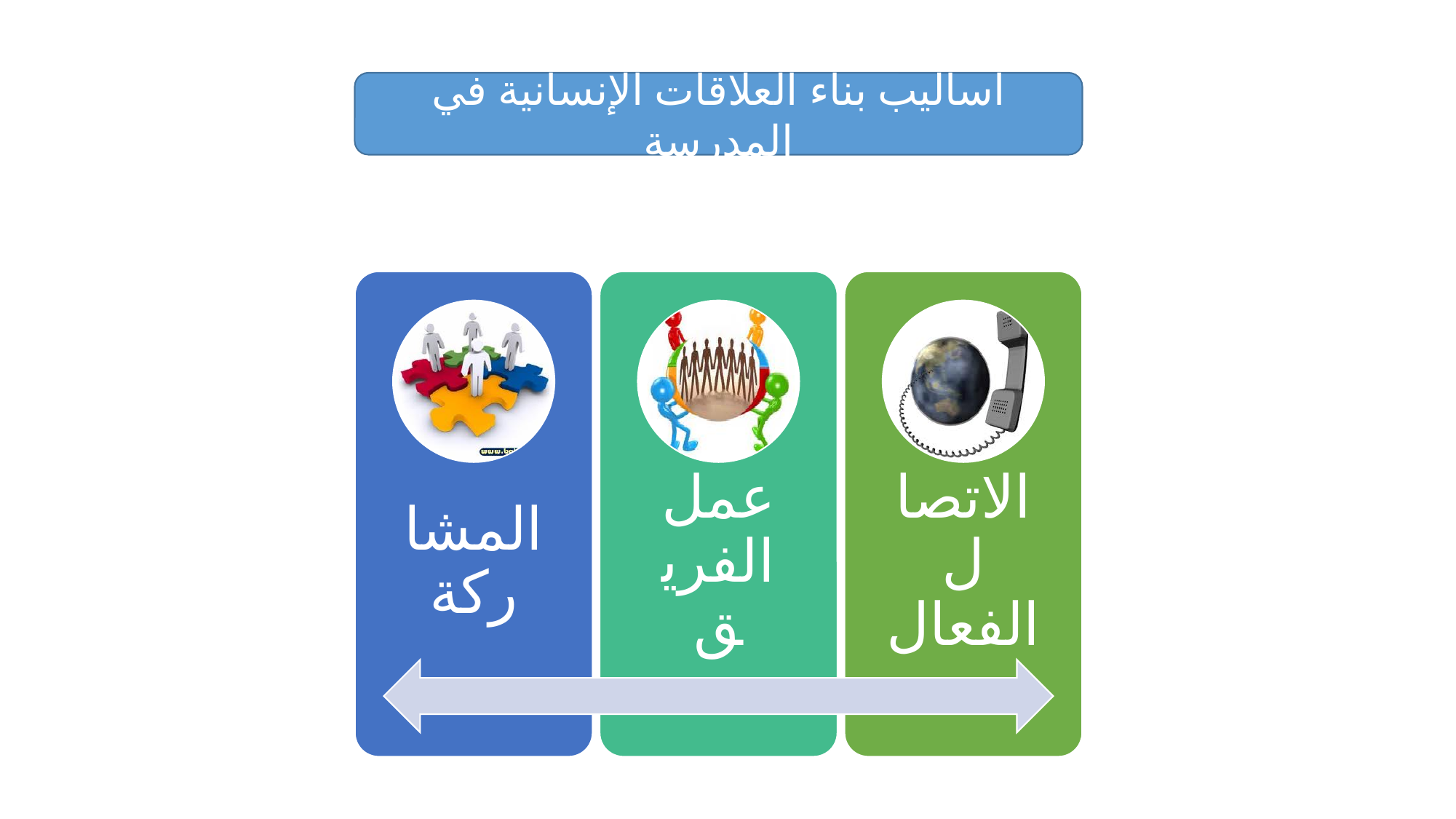

اساليب بناء العلاقات الإنسانية في المدرسة
المشاركة
عمل الفريق
الاتصال الفعال